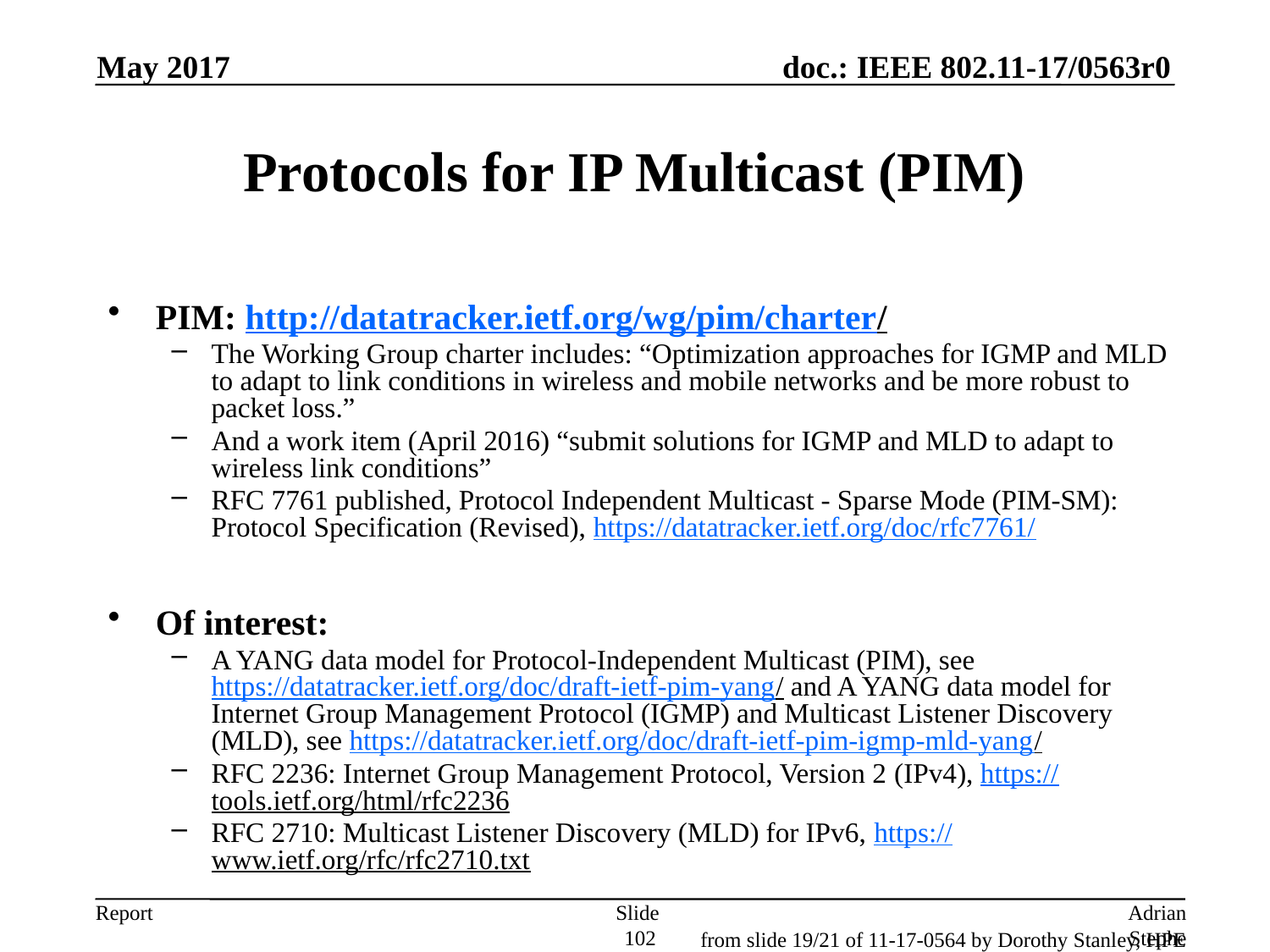

May 2017
# Protocols for IP Multicast (PIM)

PIM: http://datatracker.ietf.org/wg/pim/charter/
The Working Group charter includes: “Optimization approaches for IGMP and MLD to adapt to link conditions in wireless and mobile networks and be more robust to packet loss.”
And a work item (April 2016) “submit solutions for IGMP and MLD to adapt to wireless link conditions”
RFC 7761 published, Protocol Independent Multicast - Sparse Mode (PIM-SM): Protocol Specification (Revised), https://datatracker.ietf.org/doc/rfc7761/

Of interest:
A YANG data model for Protocol-Independent Multicast (PIM), see https://datatracker.ietf.org/doc/draft-ietf-pim-yang/ and A YANG data model for Internet Group Management Protocol (IGMP) and Multicast Listener Discovery (MLD), see https://datatracker.ietf.org/doc/draft-ietf-pim-igmp-mld-yang/
RFC 2236: Internet Group Management Protocol, Version 2 (IPv4), https://tools.ietf.org/html/rfc2236
RFC 2710: Multicast Listener Discovery (MLD) for IPv6, https://www.ietf.org/rfc/rfc2710.txt

Slide 102
Adrian Stephens, Intel Corporation
from slide 19/21 of 11-17-0564 by Dorothy Stanley, HPE